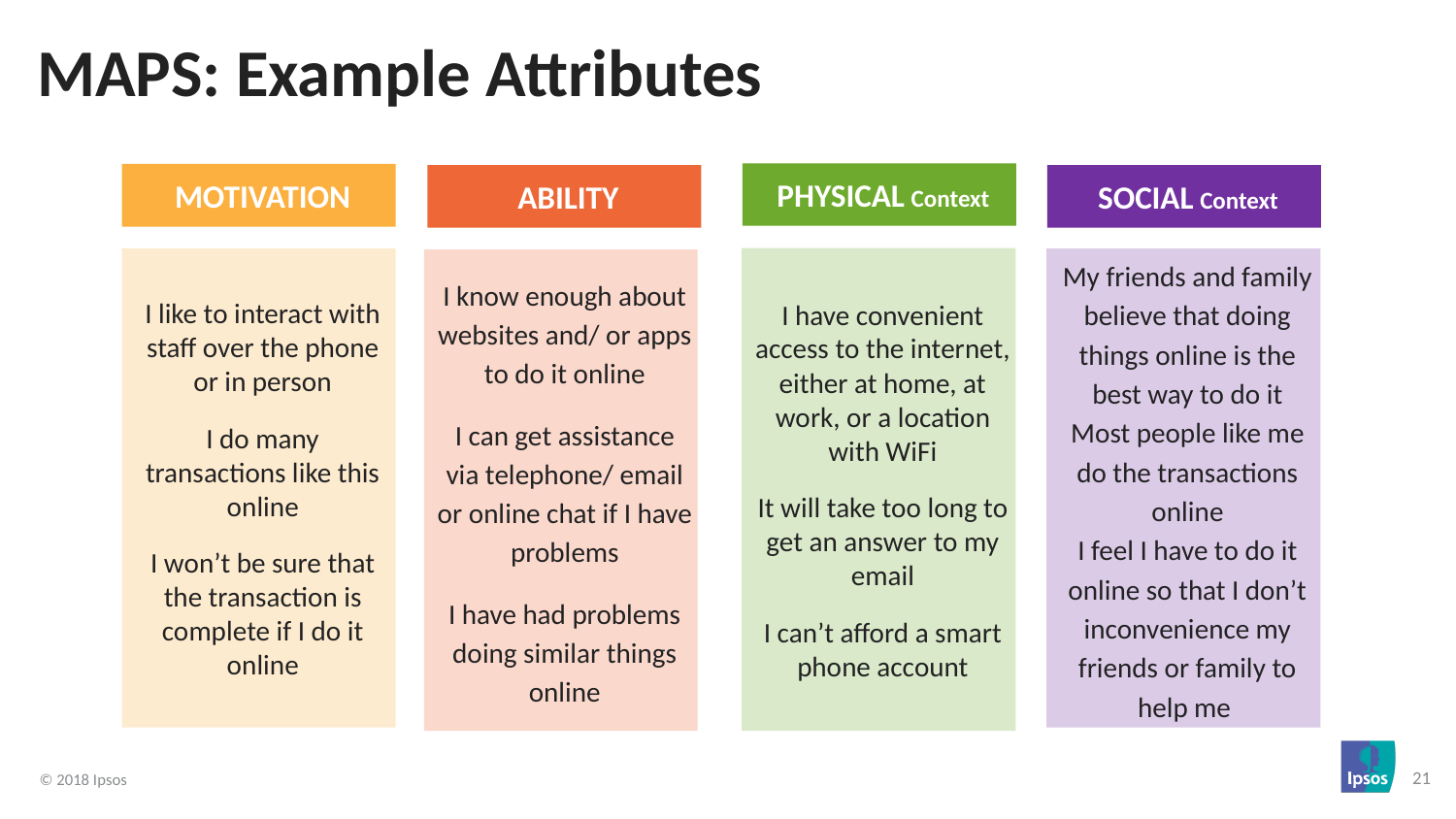

# MAPS: Example Attributes
PHYSICAL Context
MOTIVATION
ABILITY
SOCIAL Context
I have convenient access to the internet, either at home, at work, or a location with WiFi
It will take too long to get an answer to my email
I can’t afford a smart phone account
I like to interact with staff over the phone or in person
I do many transactions like this online
I won’t be sure that the transaction is complete if I do it online
My friends and family believe that doing things online is the best way to do it
Most people like me do the transactions online
I feel I have to do it online so that I don’t inconvenience my friends or family to help me
I know enough about websites and/ or apps to do it online
I can get assistance via telephone/ email or online chat if I have problems
I have had problems doing similar things online